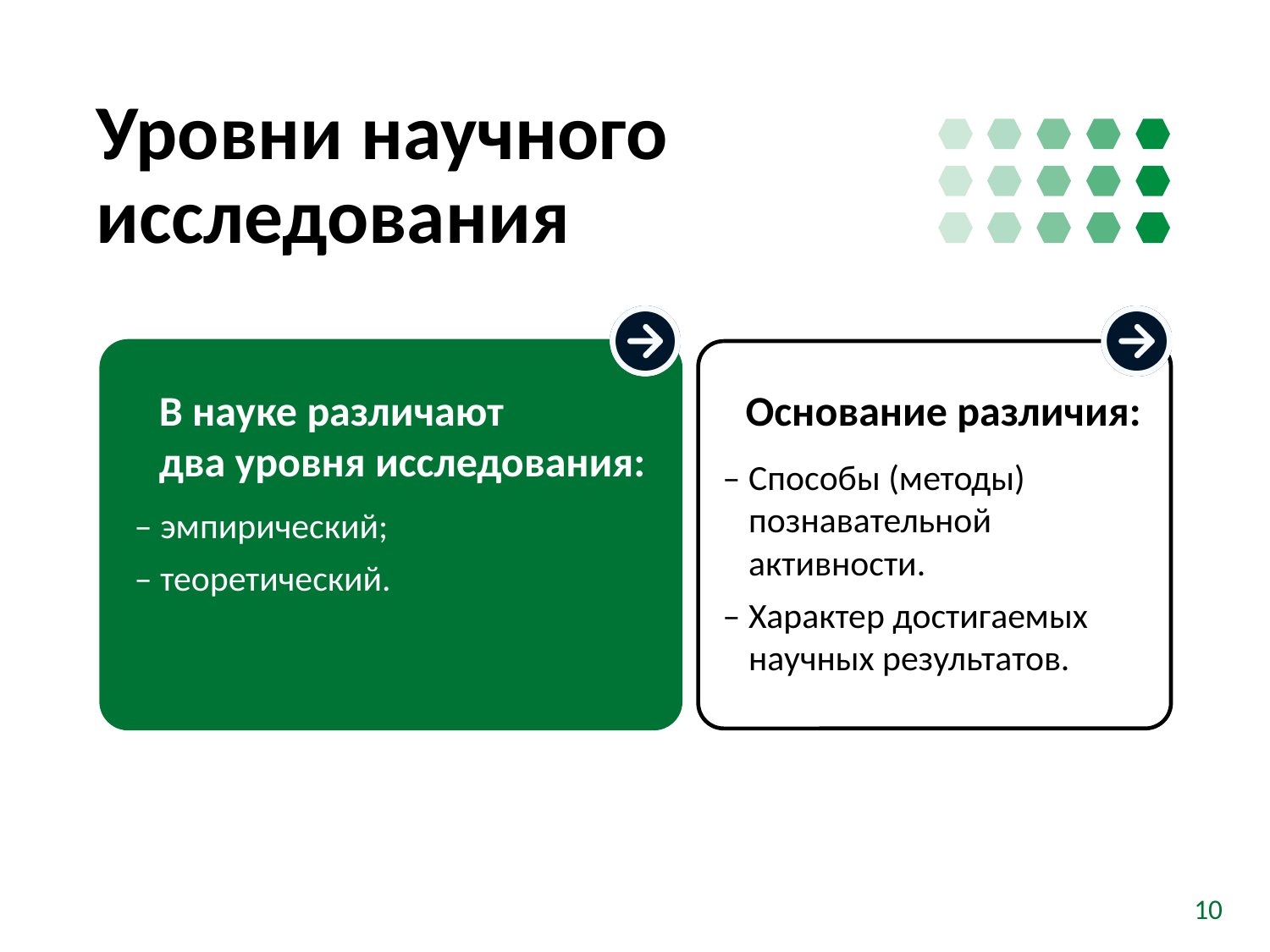

# Уровни научного исследования

В науке различают
два уровня исследования:
‒ эмпирический;
‒ теоретический.
Основание различия:
‒ Способы (методы) познавательной активности.
‒ Характер достигаемых научных результатов.
10